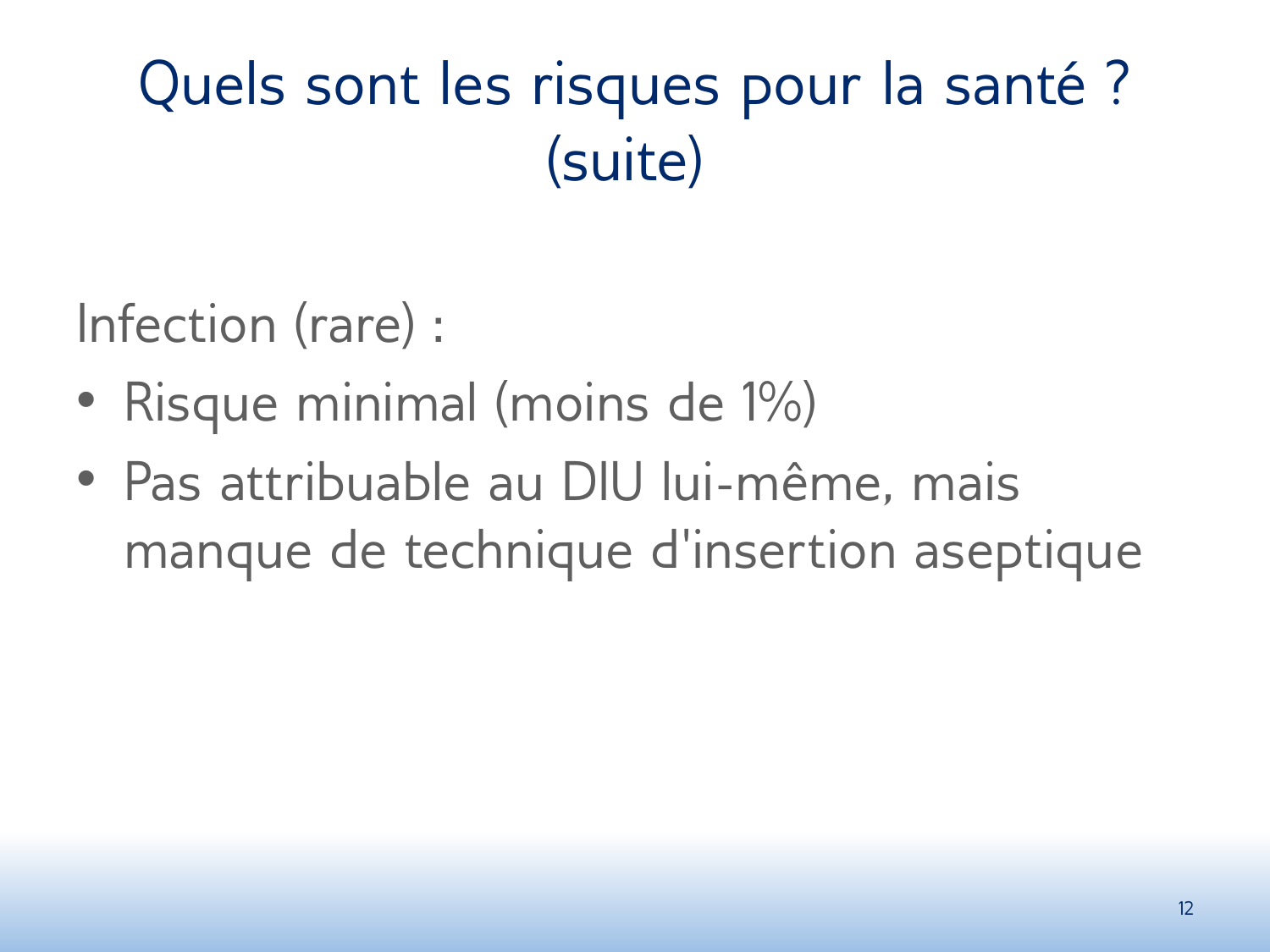

# Quels sont les risques pour la santé ? (suite)
Infection (rare) :
Risque minimal (moins de 1%)
Pas attribuable au DIU lui-même, mais manque de technique d'insertion aseptique
12